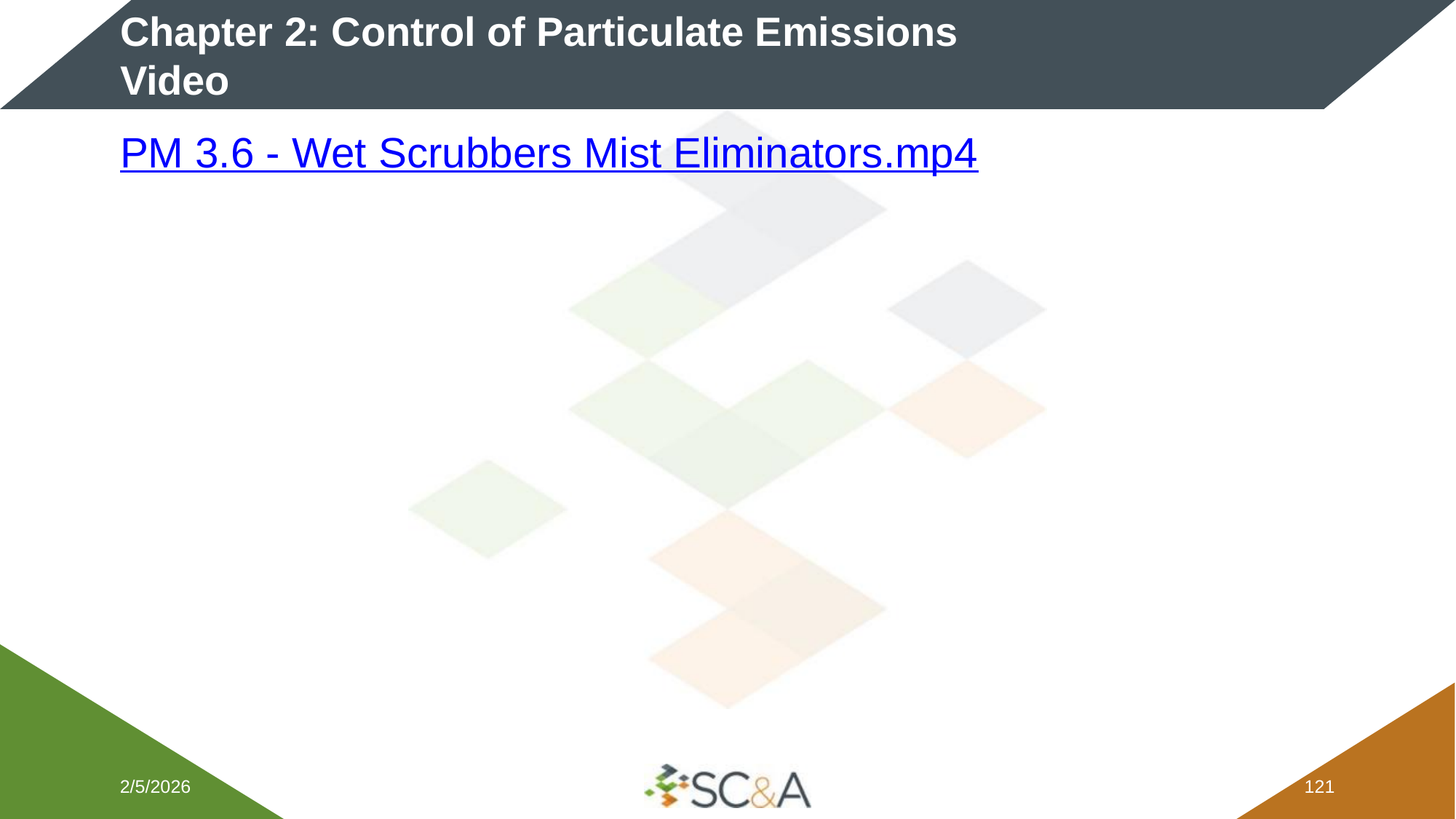

# Chapter 2: Control of Particulate Emissions Video
PM 3.6 - Wet Scrubbers Mist Eliminators.mp4

2/5/2026
121